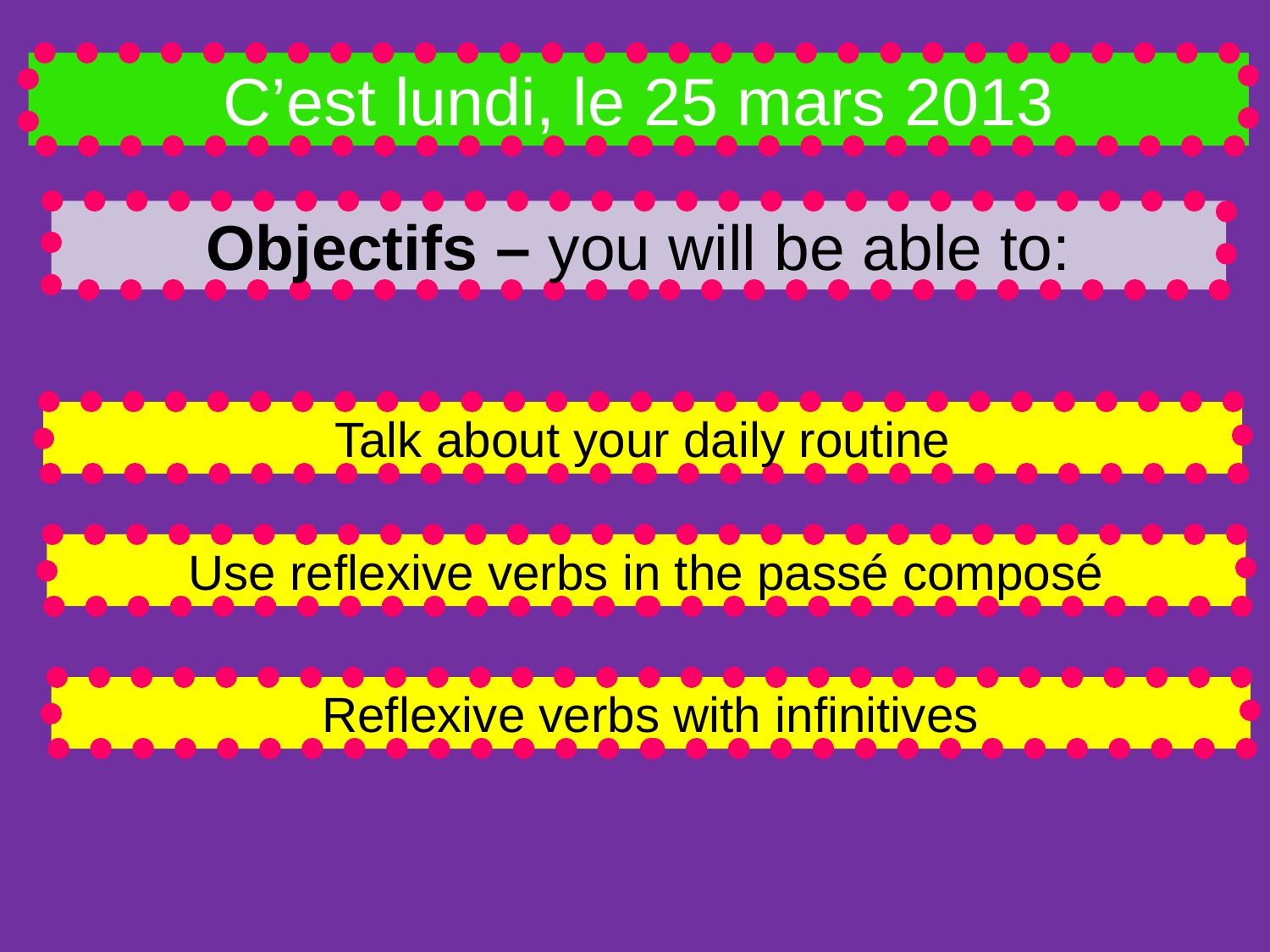

C’est lundi, le 25 mars 2013
Objectifs – you will be able to:
Talk about your daily routine
Use reflexive verbs in the passé composé
Reflexive verbs with infinitives